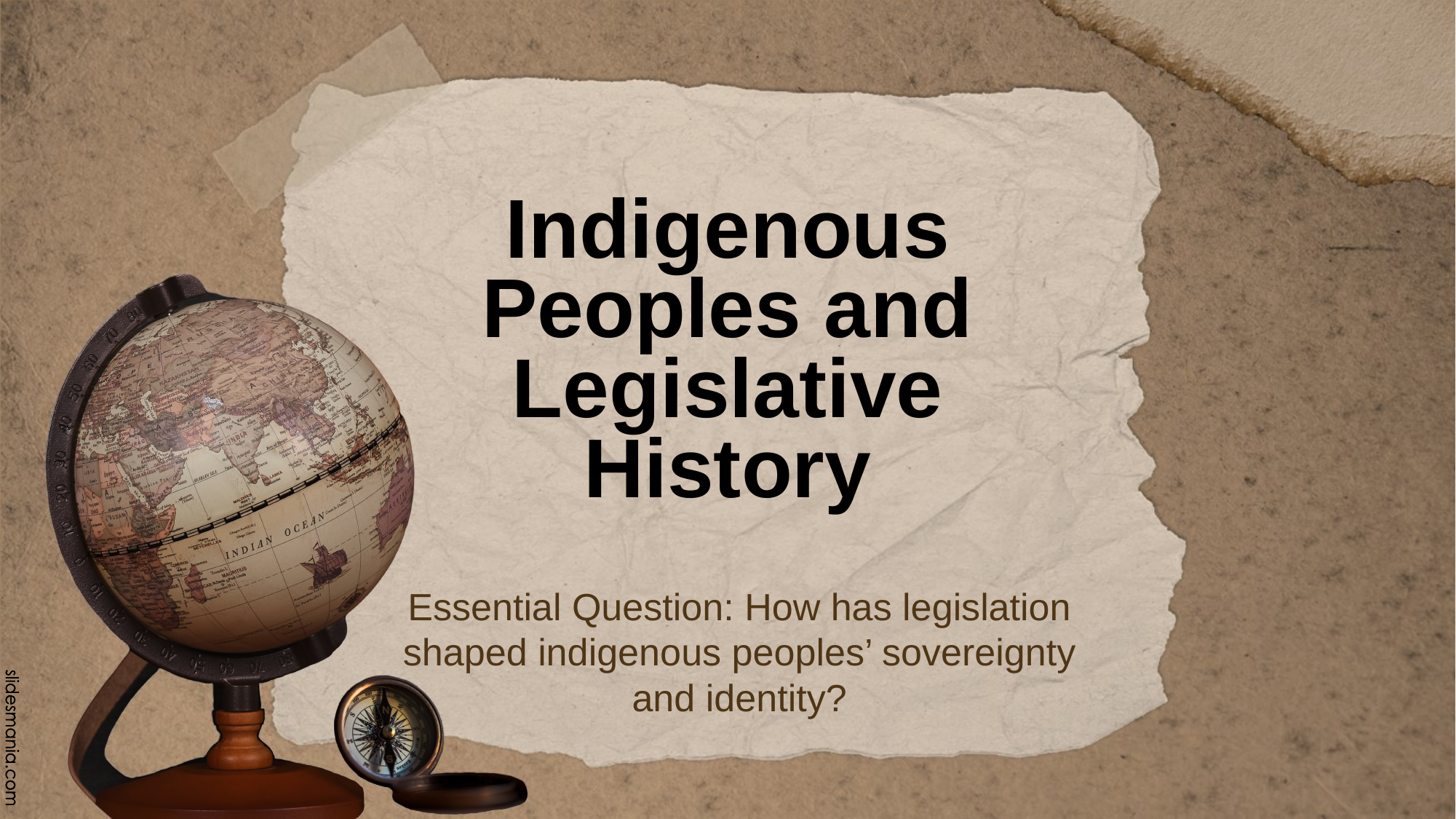

# Indigenous Peoples and Legislative History
Essential Question: How has legislation shaped indigenous peoples’ sovereignty and identity?